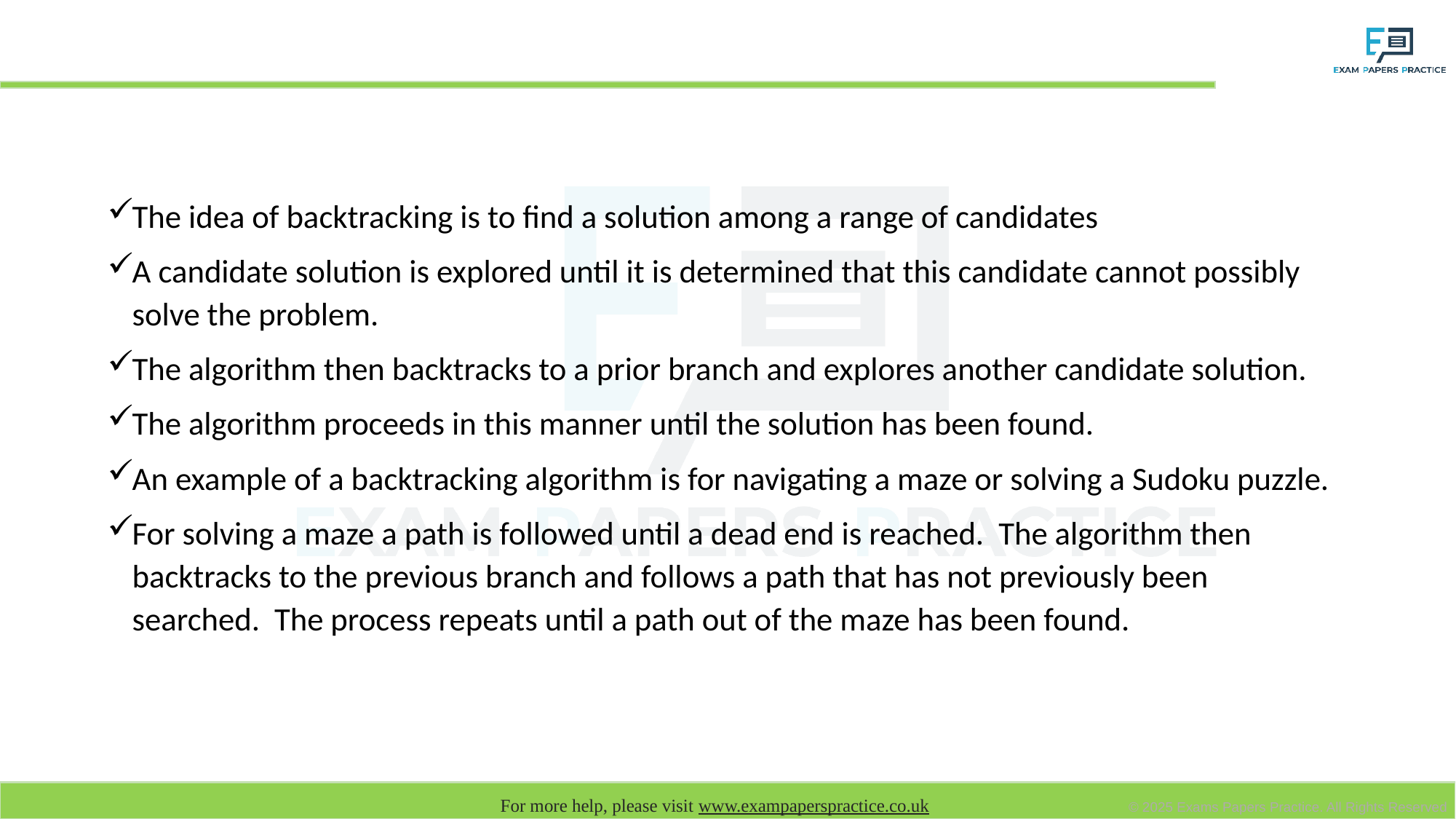

# Backtracking
The idea of backtracking is to find a solution among a range of candidates
A candidate solution is explored until it is determined that this candidate cannot possibly solve the problem.
The algorithm then backtracks to a prior branch and explores another candidate solution.
The algorithm proceeds in this manner until the solution has been found.
An example of a backtracking algorithm is for navigating a maze or solving a Sudoku puzzle.
For solving a maze a path is followed until a dead end is reached.  The algorithm then backtracks to the previous branch and follows a path that has not previously been searched.  The process repeats until a path out of the maze has been found.